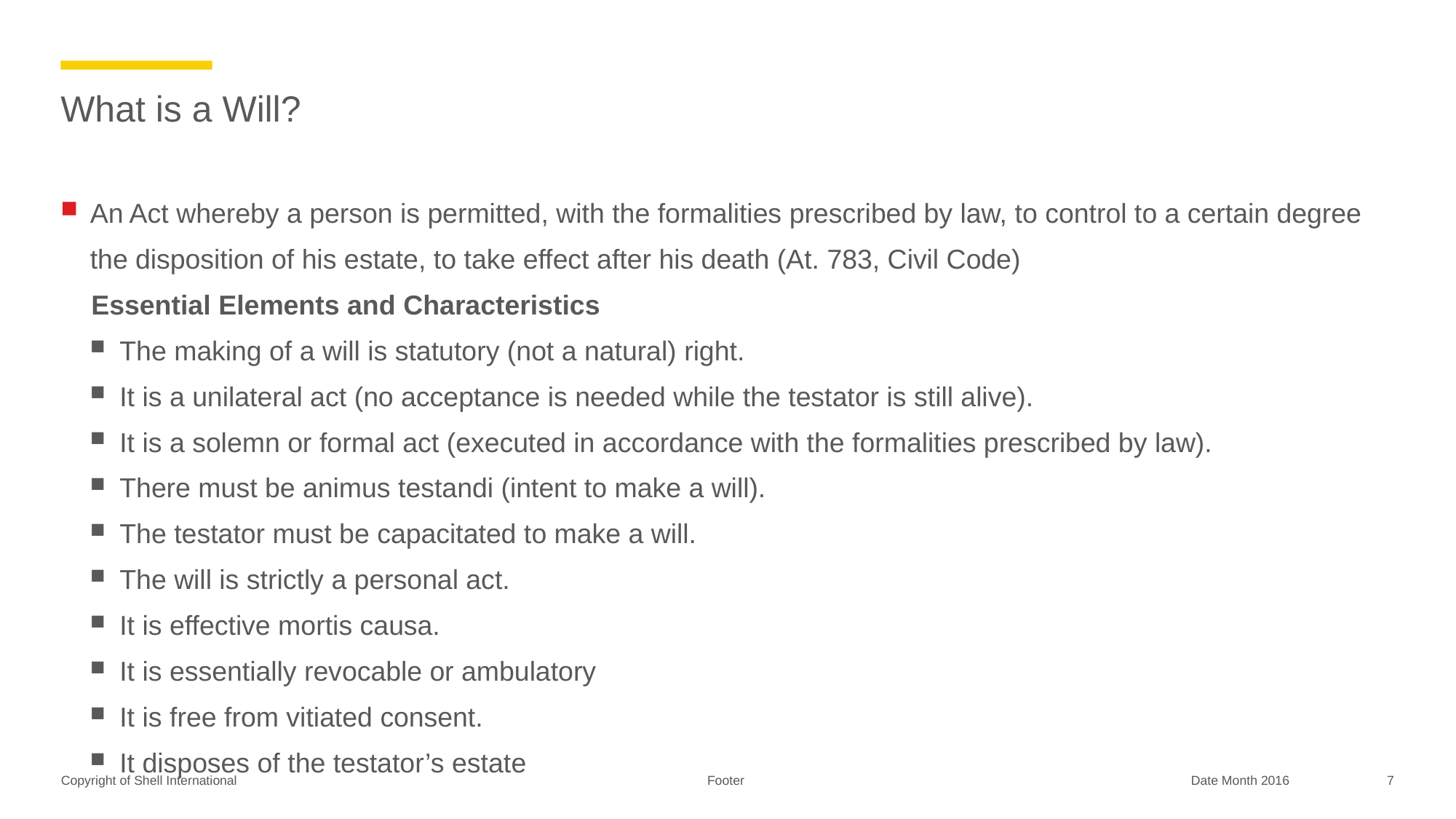

# What is a Will?
An Act whereby a person is permitted, with the formalities prescribed by law, to control to a certain degree the disposition of his estate, to take effect after his death (At. 783, Civil Code)
    Essential Elements and Characteristics
The making of a will is statutory (not a natural) right.
It is a unilateral act (no acceptance is needed while the testator is still alive).
It is a solemn or formal act (executed in accordance with the formalities prescribed by law).
There must be animus testandi (intent to make a will).
The testator must be capacitated to make a will.
The will is strictly a personal act.
It is effective mortis causa.
It is essentially revocable or ambulatory
It is free from vitiated consent.
It disposes of the testator’s estate

Footer
7
Date Month 2016